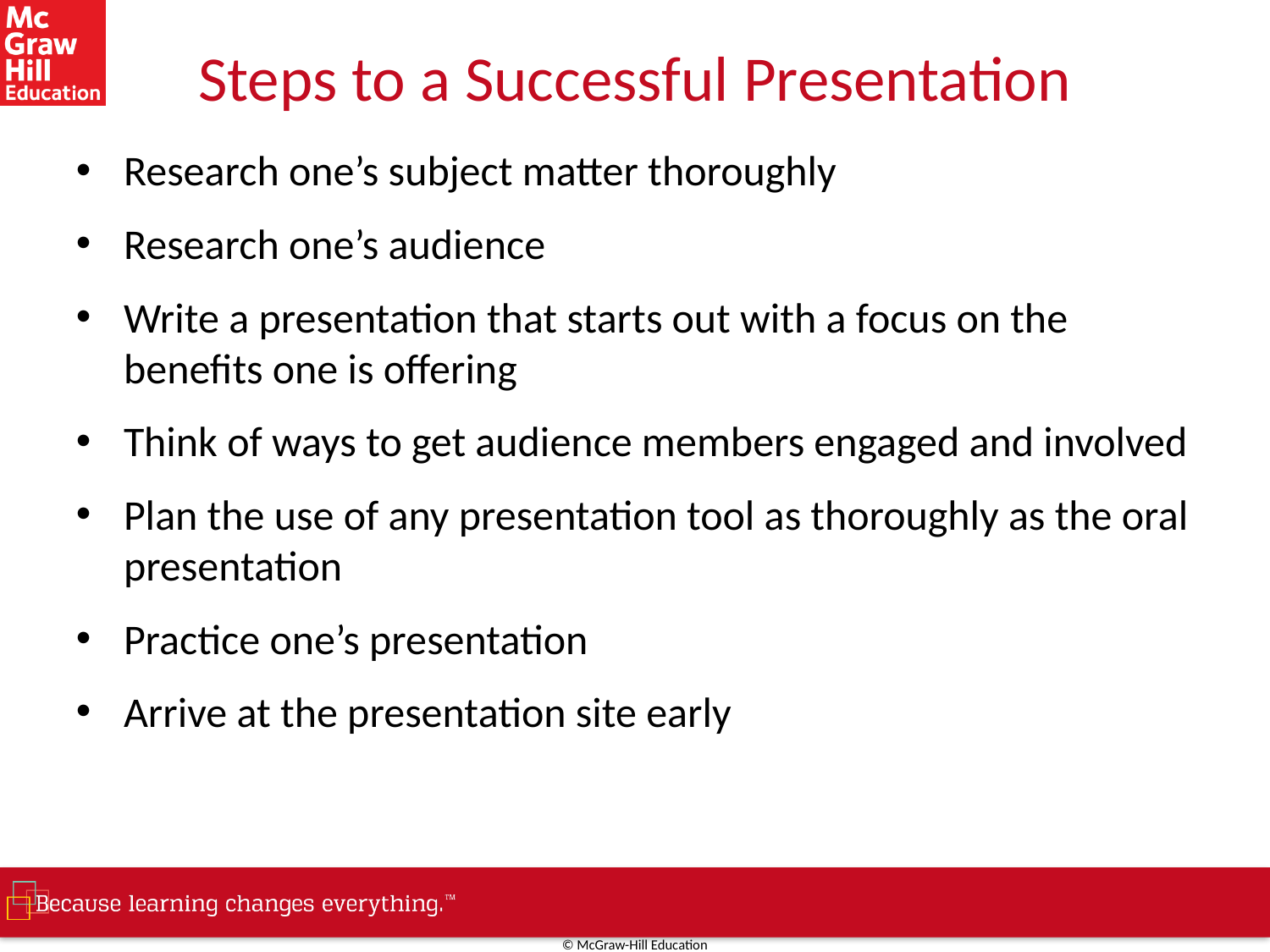

# Steps to a Successful Presentation
Research one’s subject matter thoroughly
Research one’s audience
Write a presentation that starts out with a focus on the benefits one is offering
Think of ways to get audience members engaged and involved
Plan the use of any presentation tool as thoroughly as the oral presentation
Practice one’s presentation
Arrive at the presentation site early